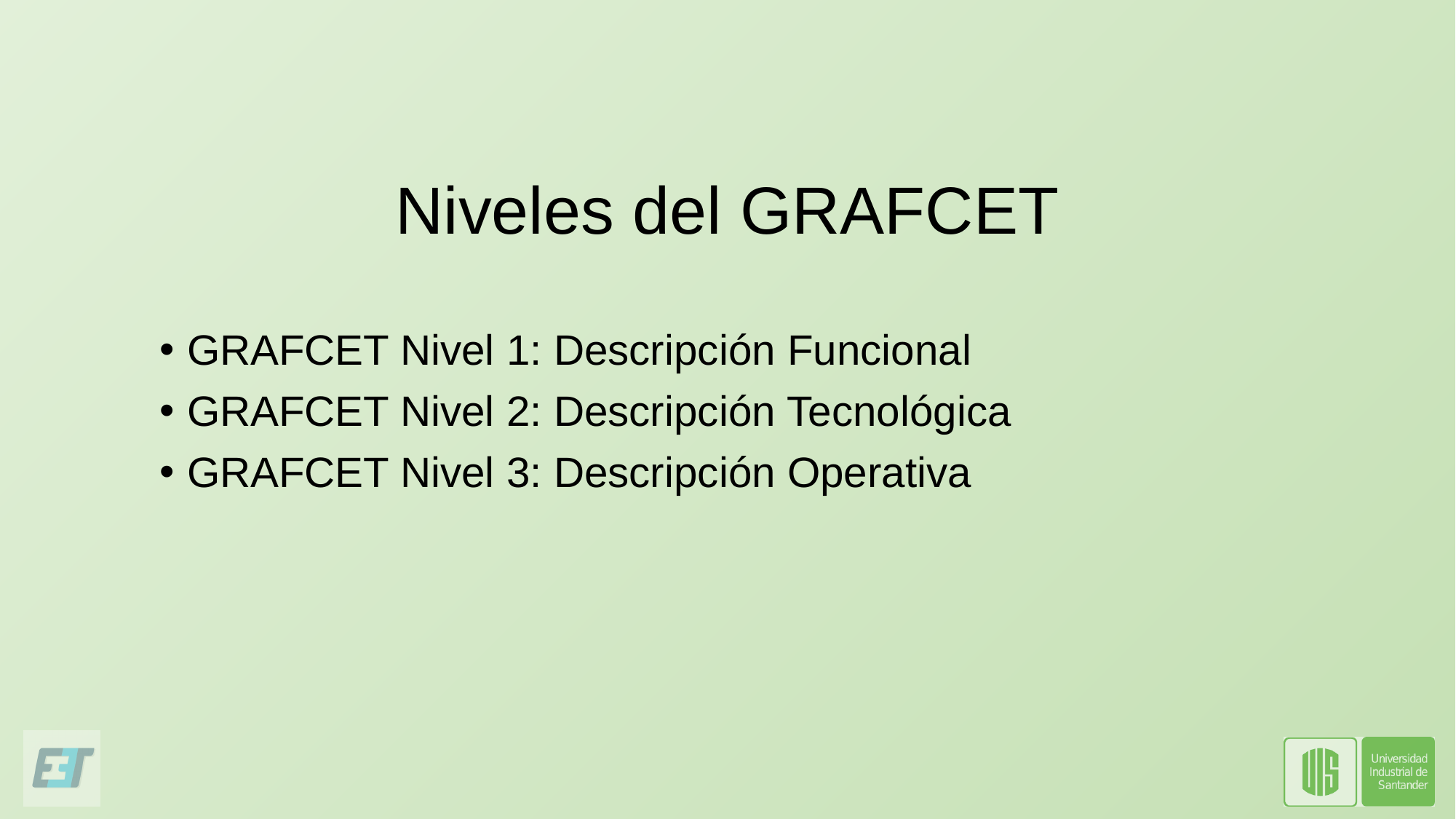

# Niveles del GRAFCET
GRAFCET Nivel 1: Descripción Funcional
GRAFCET Nivel 2: Descripción Tecnológica
GRAFCET Nivel 3: Descripción Operativa